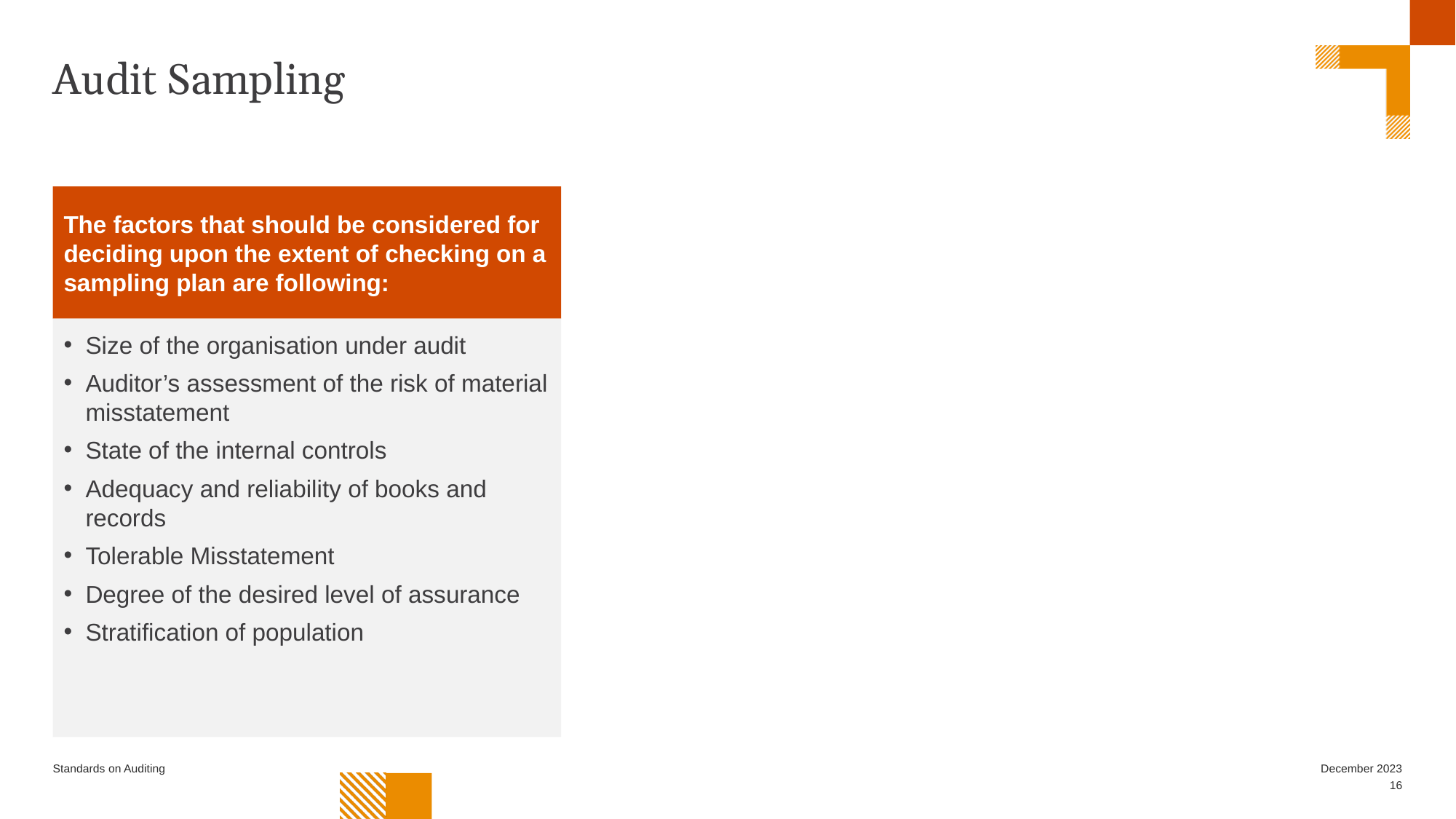

# Audit Sampling
The factors that should be considered for deciding upon the extent of checking on a sampling plan are following:
Size of the organisation under audit
Auditor’s assessment of the risk of material misstatement
State of the internal controls
Adequacy and reliability of books and records
Tolerable Misstatement
Degree of the desired level of assurance
Stratification of population
Standards on Auditing
December 2023
16